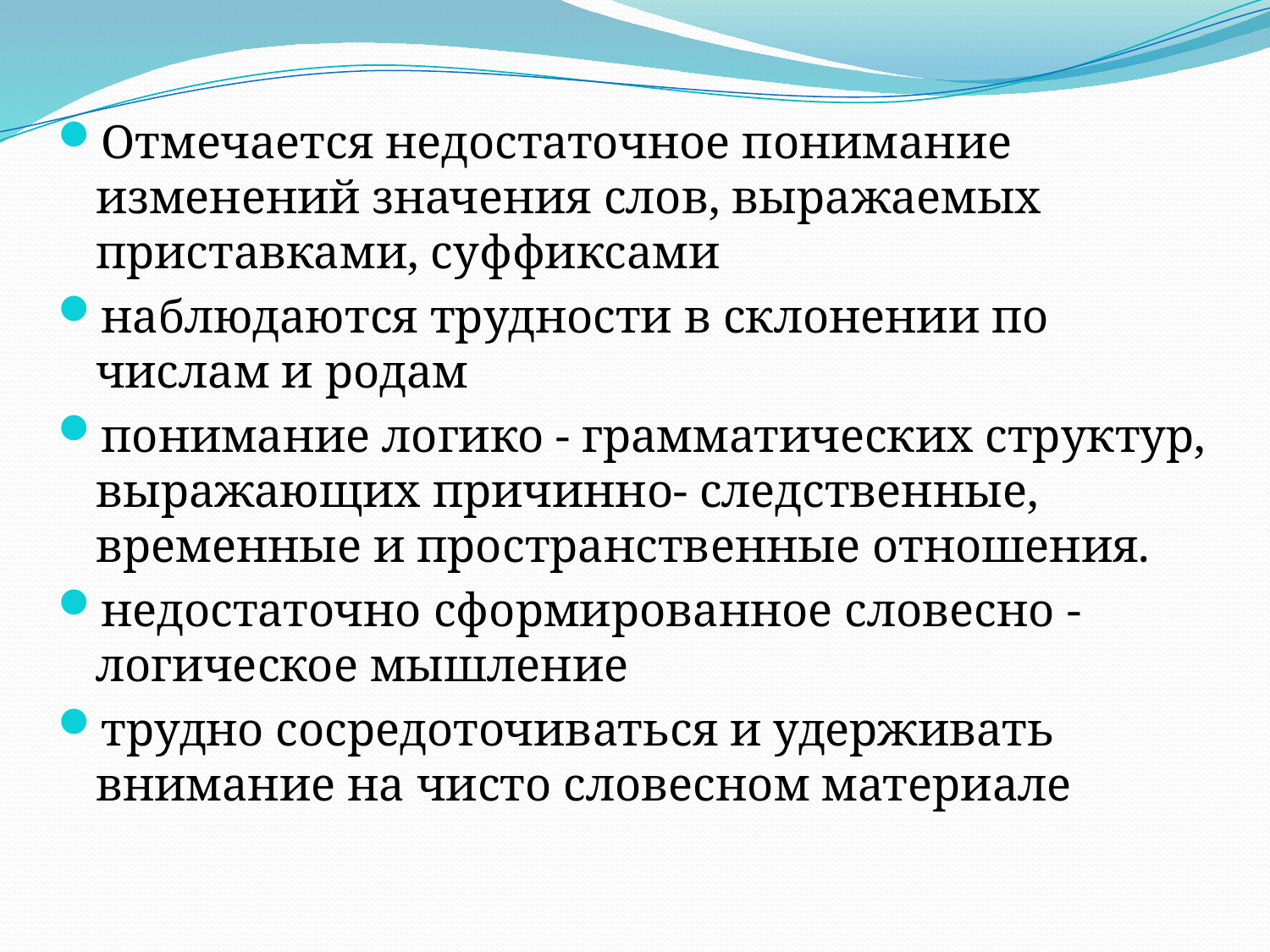

Отмечается недостаточное понимание изменений значения слов, выражаемых приставками, суффиксами
наблюдаются трудности в склонении по числам и родам
понимание логико - грамматических структур, выражающих причинно- следственные, временные и пространственные отношения.
недостаточно сформированное словесно - логическое мышление
трудно сосредоточиваться и удерживать внимание на чисто словесном материале